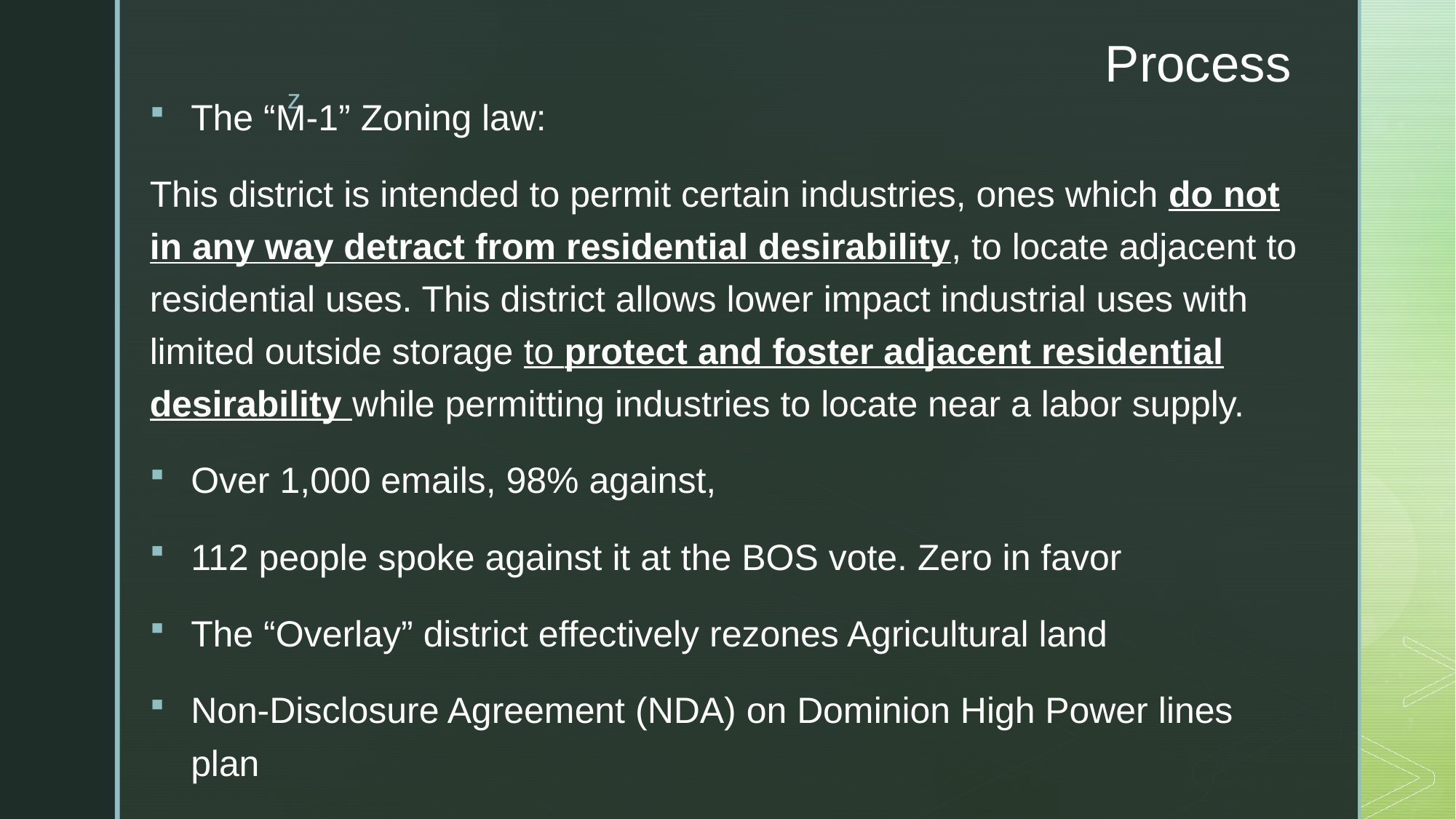

# Process
The “M-1” Zoning law:
This district is intended to permit certain industries, ones which do not in any way detract from residential desirability, to locate adjacent to residential uses. This district allows lower impact industrial uses with limited outside storage to protect and foster adjacent residential desirability while permitting industries to locate near a labor supply.
Over 1,000 emails, 98% against,
112 people spoke against it at the BOS vote. Zero in favor
The “Overlay” district effectively rezones Agricultural land
Non-Disclosure Agreement (NDA) on Dominion High Power lines plan